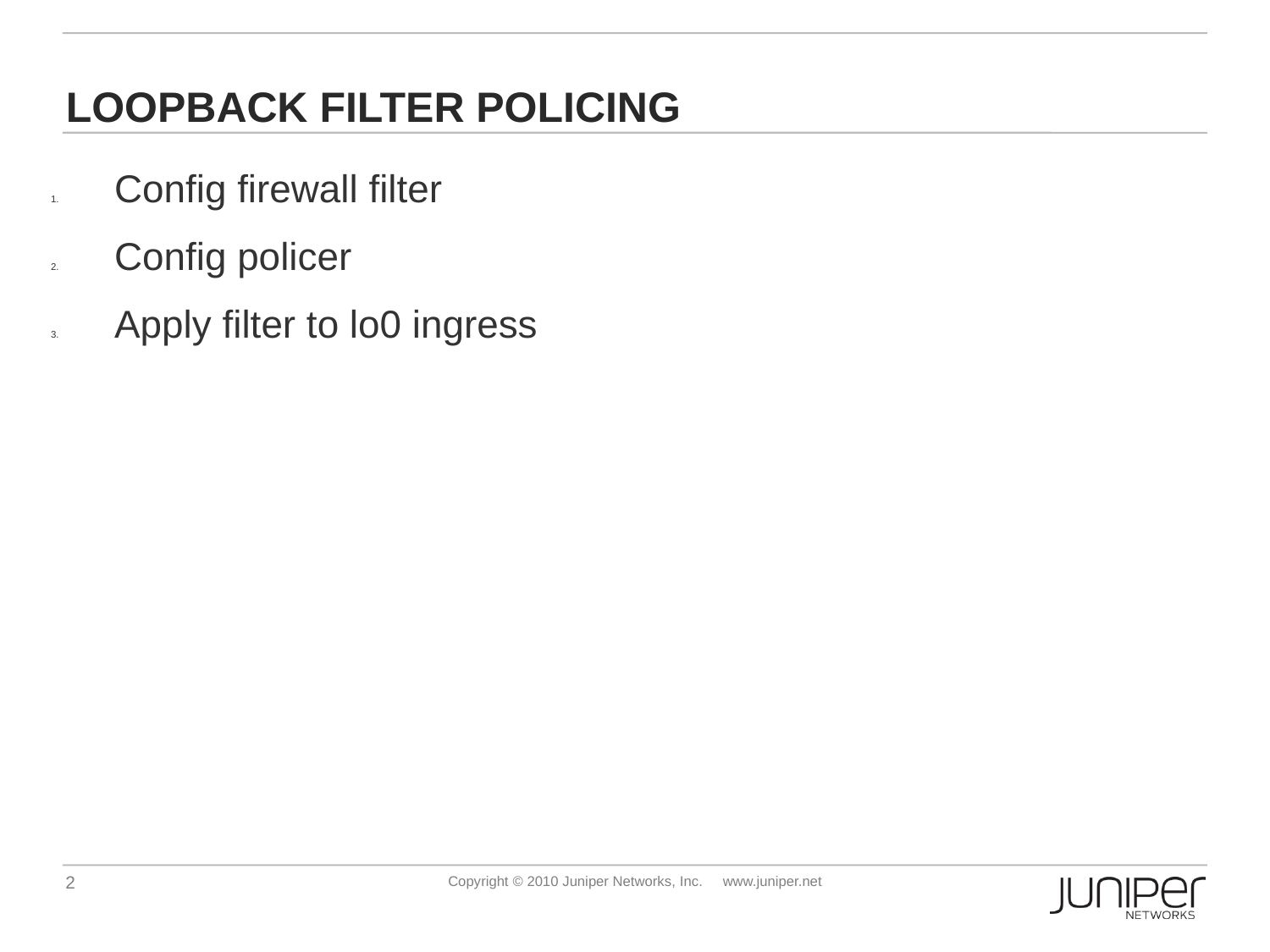

# Loopback Filter policing
Config firewall filter
Config policer
Apply filter to lo0 ingress